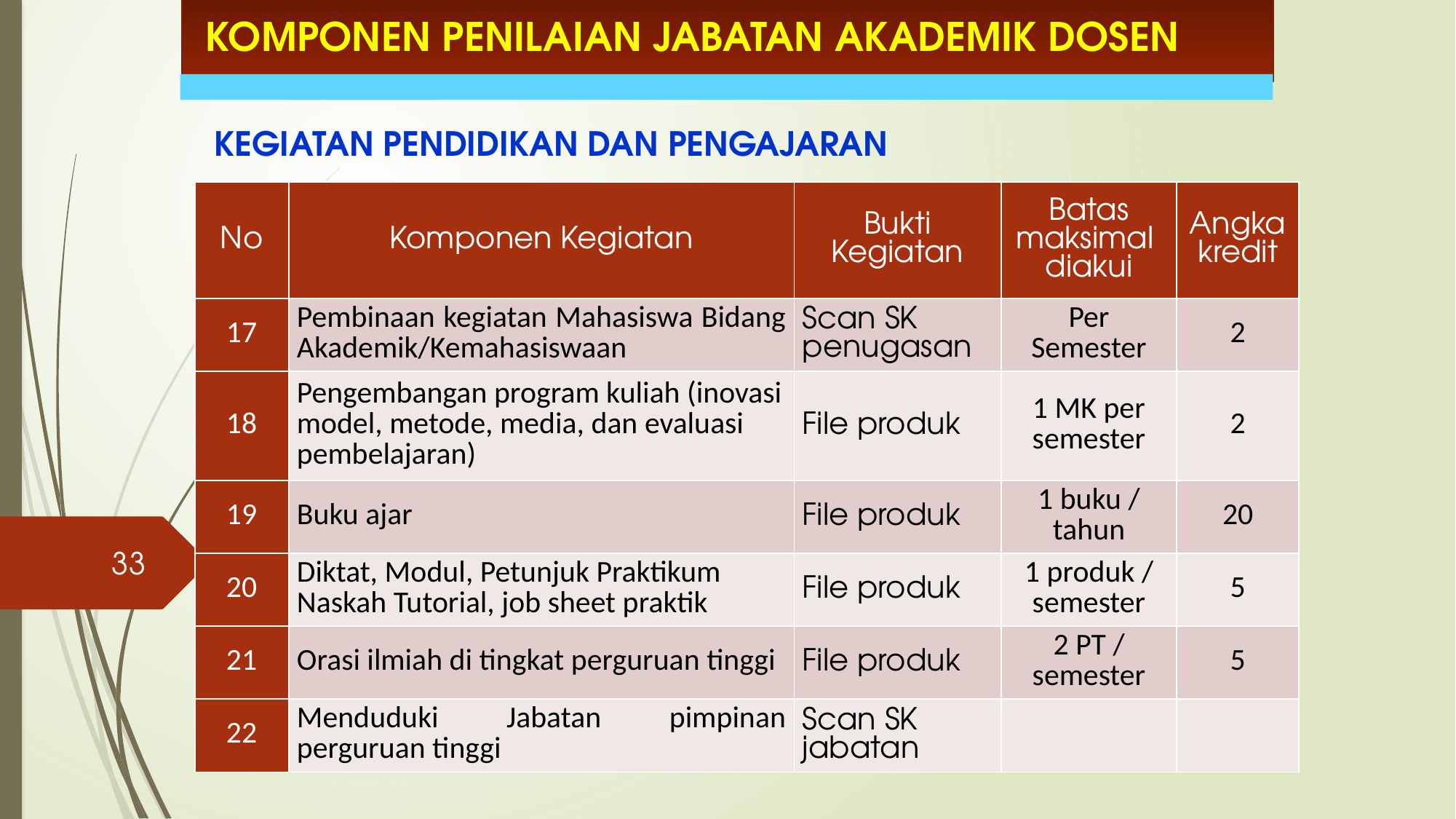

KOMPONEN PENILAIAN JABATAN AKADEMIK DOSEN

KEGIATAN PENDIDIKAN DAN PENGAJARAN
| No | Komponen Kegiatan | Bukti Kegiatan | Batas maksimal diakui | Angka kredit |
| --- | --- | --- | --- | --- |
| 17 | Pembinaan kegiatan Mahasiswa Bidang Akademik/Kemahasiswaan | Scan SK penugasan | Per Semester | 2 |
| 18 | Pengembangan program kuliah (inovasi model, metode, media, dan evaluasi pembelajaran) | File produk | 1 MK per semester | 2 |
| 19 | Buku ajar | File produk | 1 buku / tahun | 20 |
| 20 | Diktat, Modul, Petunjuk Praktikum Naskah Tutorial, job sheet praktik | File produk | 1 produk / semester | 5 |
| 21 | Orasi ilmiah di tingkat perguruan tinggi | File produk | 2 PT / semester | 5 |
| 22 | Menduduki Jabatan pimpinan perguruan tinggi | Scan SK jabatan |  |  |
33